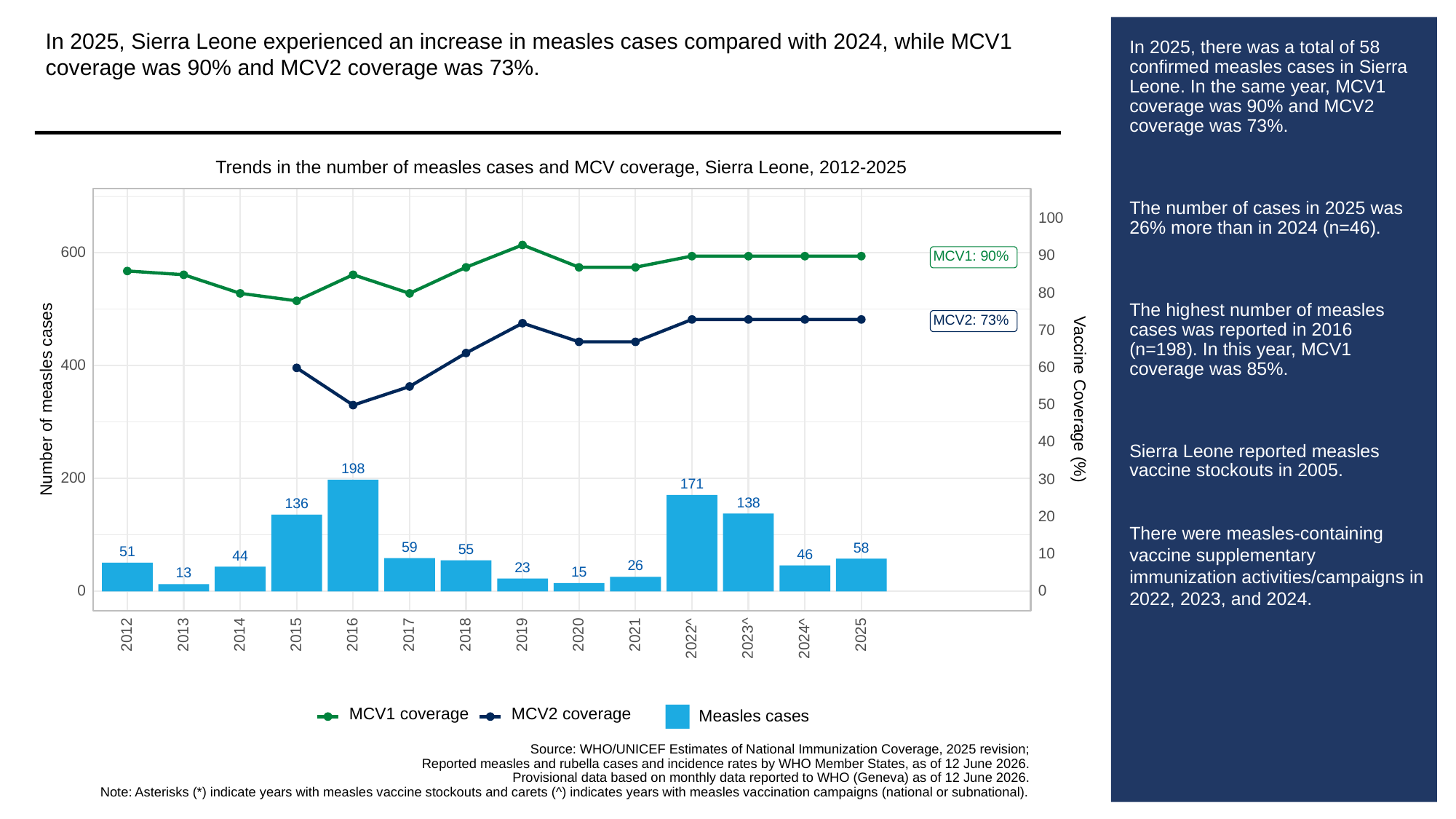

In 2025, Sierra Leone experienced an increase in measles cases compared with 2024, while MCV1 coverage was 90% and MCV2 coverage was 73%.
# In 2025, there was a total of 58 confirmed measles cases in Sierra Leone. In the same year, MCV1 coverage was 90% and MCV2 coverage was 73%.

The number of cases in 2025 was 26% more than in 2024 (n=46).

The highest number of measles cases was reported in 2016 (n=198). In this year, MCV1 coverage was 85%.

Sierra Leone reported measles vaccine stockouts in 2005.

There were measles-containing vaccine supplementary immunization activities/campaigns in 2022, 2023, and 2024.

Trends in the number of measles cases and MCV coverage, Sierra Leone, 2012-2025

100

600
90
MCV1: 90%

80

MCV2: 73%

70

400
60

Vaccine Coverage (%)
Number of measles cases
50

40
198
200
30

171

138
136
20

59
58
55
51
10
46
44

26

23

15
13

0
0

2013
2012
2014
2015
2016
2017
2018
2019
2020
2021
2025
2023^
2022^
2024^

MCV1 coverage
MCV2 coverage
Measles cases

Source: WHO/UNICEF Estimates of National Immunization Coverage, 2025 revision;
Reported measles and rubella cases and incidence rates by WHO Member States, as of 12 June 2026.
Provisional data based on monthly data reported to WHO (Geneva) as of 12 June 2026.
Note: Asterisks (*) indicate years with measles vaccine stockouts and carets (^) indicates years with measles vaccination campaigns (national or subnational).